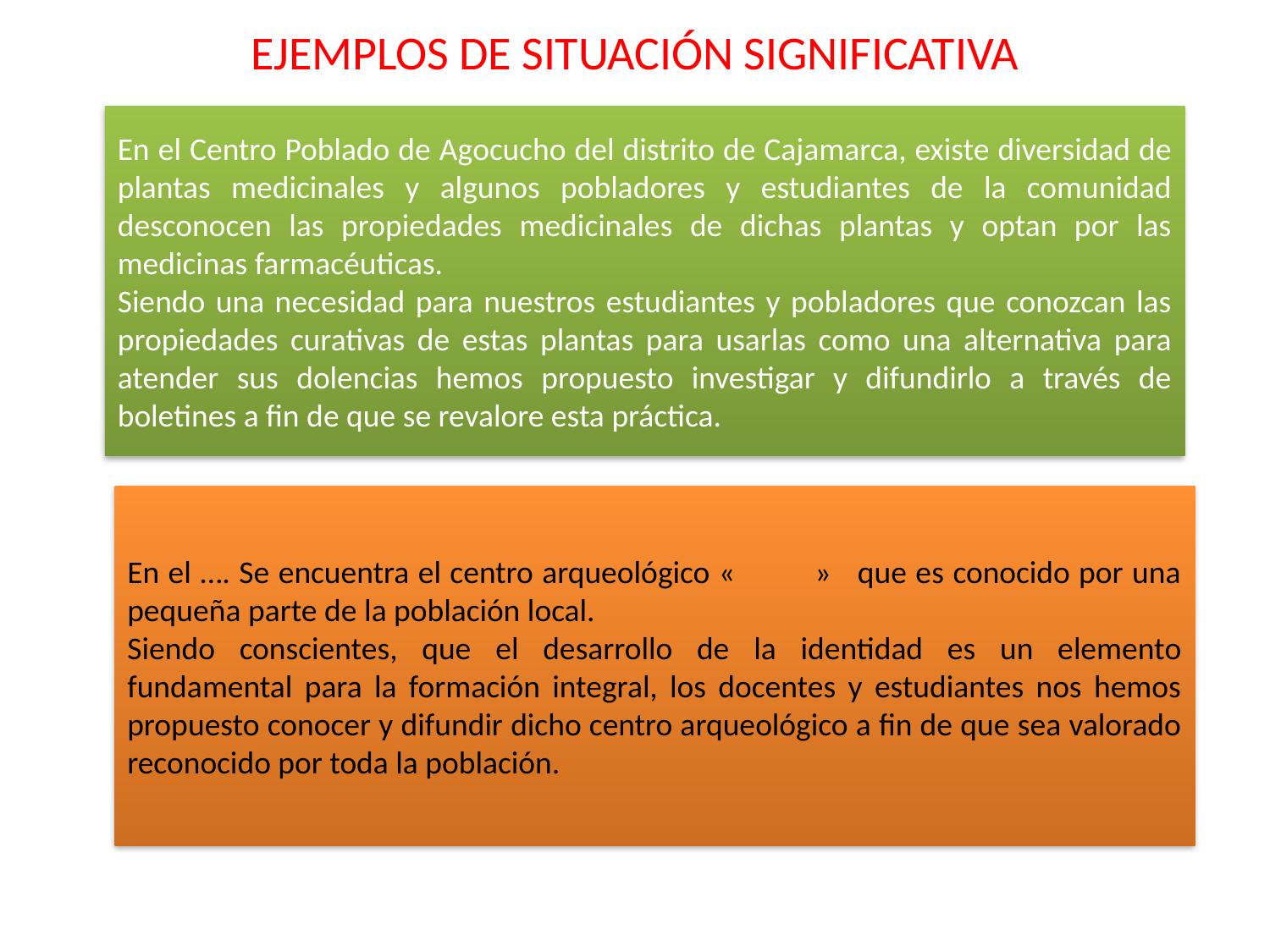

# EJEMPLOS DE SITUACIÓN SIGNIFICATIVA
En el Centro Poblado de Agocucho del distrito de Cajamarca, existe diversidad de plantas medicinales y algunos pobladores y estudiantes de la comunidad desconocen las propiedades medicinales de dichas plantas y optan por las medicinas farmacéuticas.
Siendo una necesidad para nuestros estudiantes y pobladores que conozcan las propiedades curativas de estas plantas para usarlas como una alternativa para atender sus dolencias hemos propuesto investigar y difundirlo a través de boletines a fin de que se revalore esta práctica.
En el …. Se encuentra el centro arqueológico «         »   que es conocido por una pequeña parte de la población local.
Siendo conscientes, que el desarrollo de la identidad es un elemento fundamental para la formación integral, los docentes y estudiantes nos hemos propuesto conocer y difundir dicho centro arqueológico a fin de que sea valorado reconocido por toda la población.